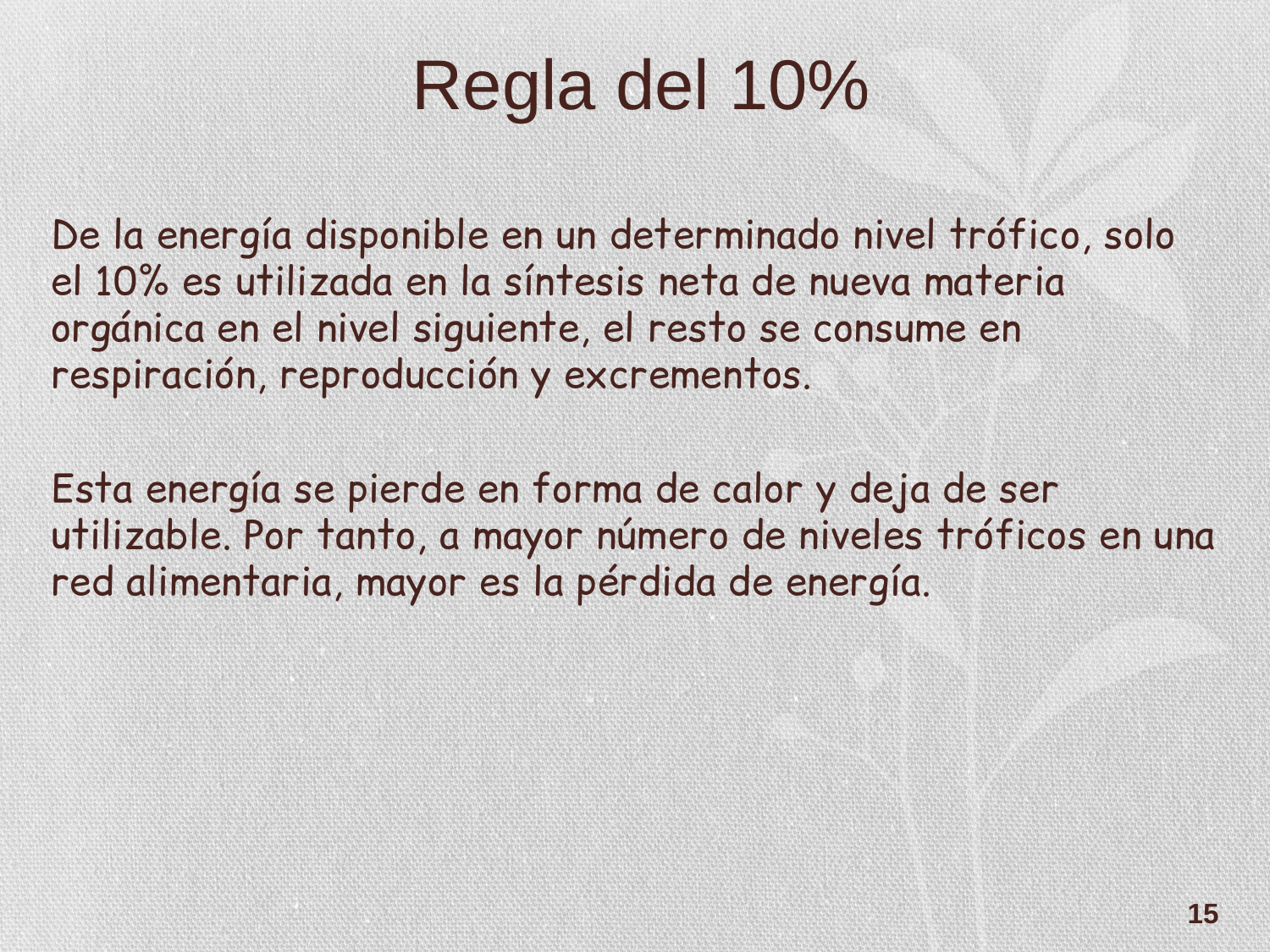

# Regla del 10%

De la energía disponible en un determinado nivel trófico, solo el 10% es utilizada en la síntesis neta de nueva materia orgánica en el nivel siguiente, el resto se consume en respiración, reproducción y excrementos.

Esta energía se pierde en forma de calor y deja de ser utilizable. Por tanto, a mayor número de niveles tróficos en una red alimentaria, mayor es la pérdida de energía.
15